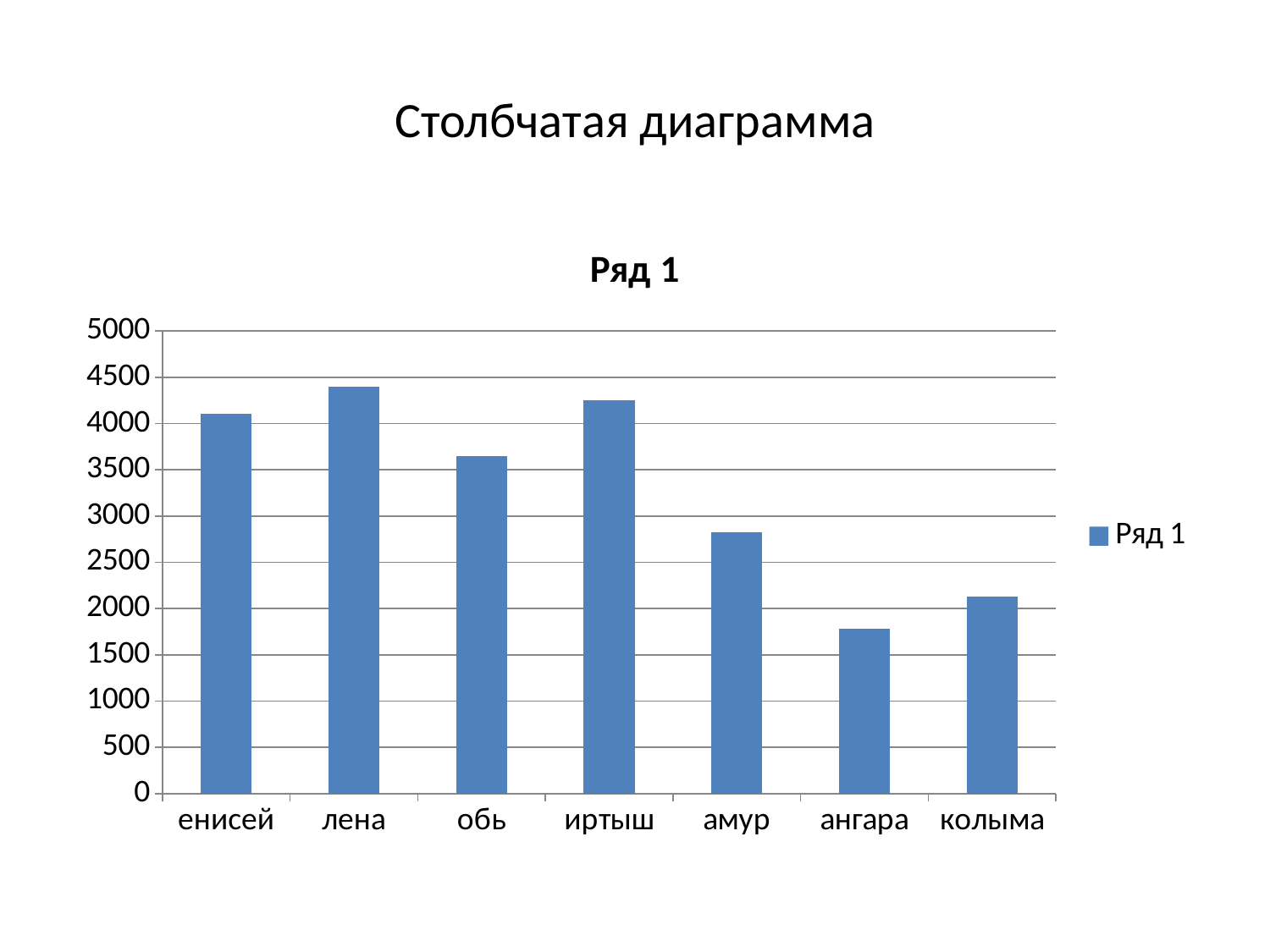

# Столбчатая диаграмма

### Chart:

| Category | Ряд 1 |
|---|---|
| енисей | 4102.0 |
| лена | 4400.0 |
| обь | 3650.0 |
| иртыш | 4248.0 |
| амур | 2824.0 |
| ангара | 1779.0 |
| колыма | 2129.0 |